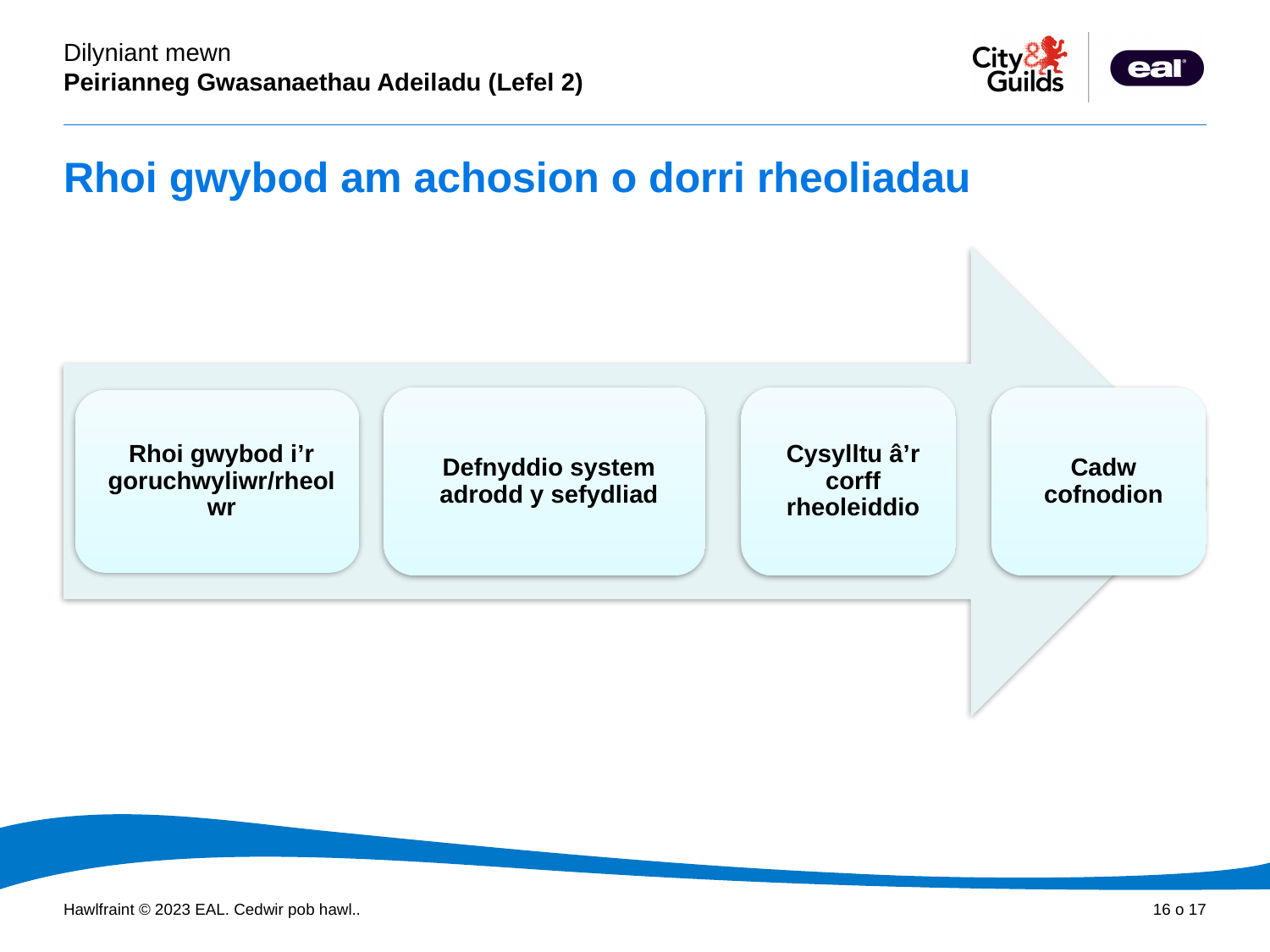

# Rhoi gwybod am achosion o dorri rheoliadau
Rhoi gwybod i’r goruchwyliwr/rheolwr
Defnyddio system adrodd y sefydliad
Cysylltu â’r corff rheoleiddio
Cadw cofnodion